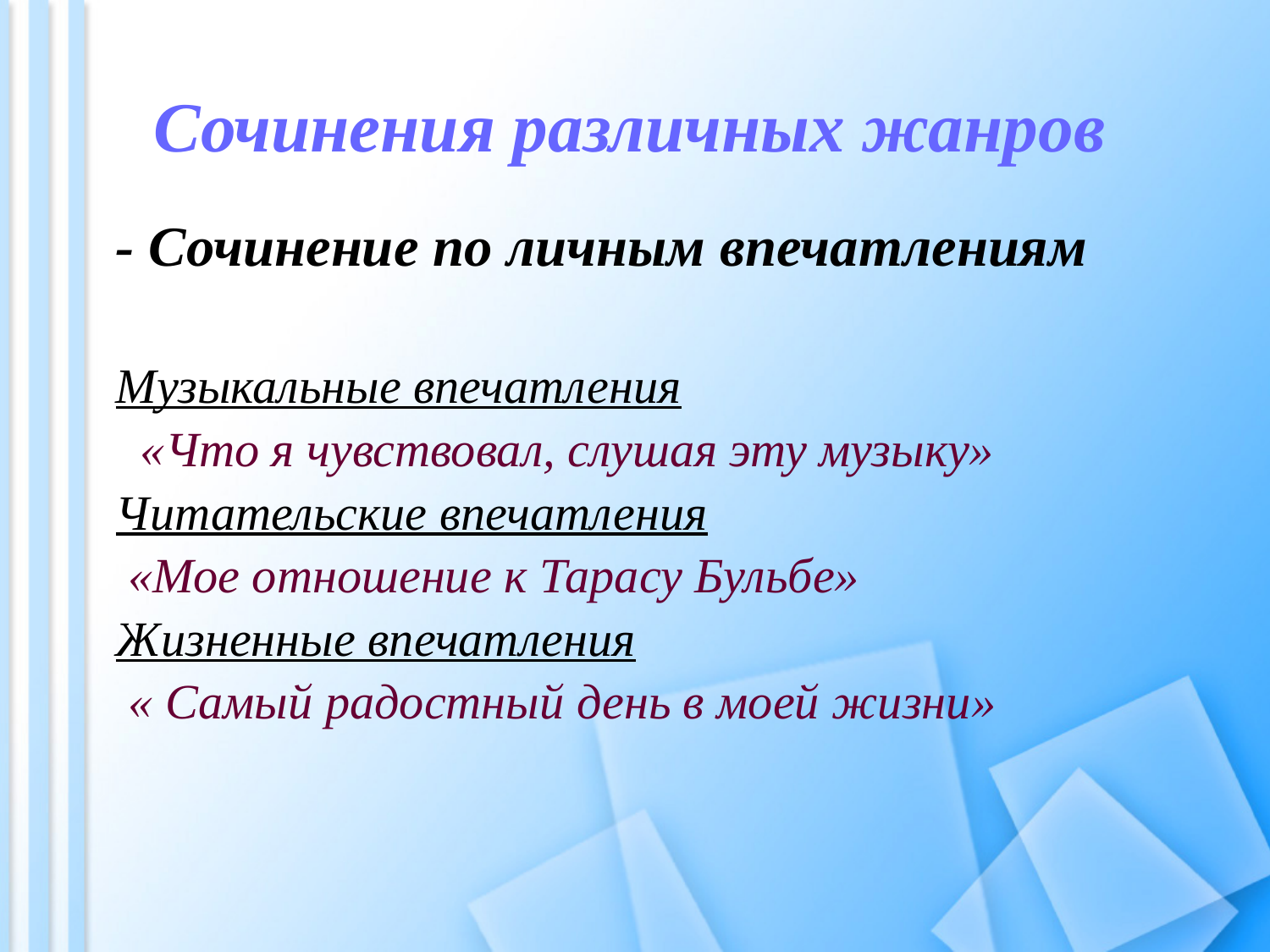

Сочинения различных жанров
- Сочинение по личным впечатлениям

Музыкальные впечатления
  «Что я чувствовал, слушая эту музыку»
Читательские впечатления
 «Мое отношение к Тарасу Бульбе»
Жизненные впечатления
 « Самый радостный день в моей жизни»